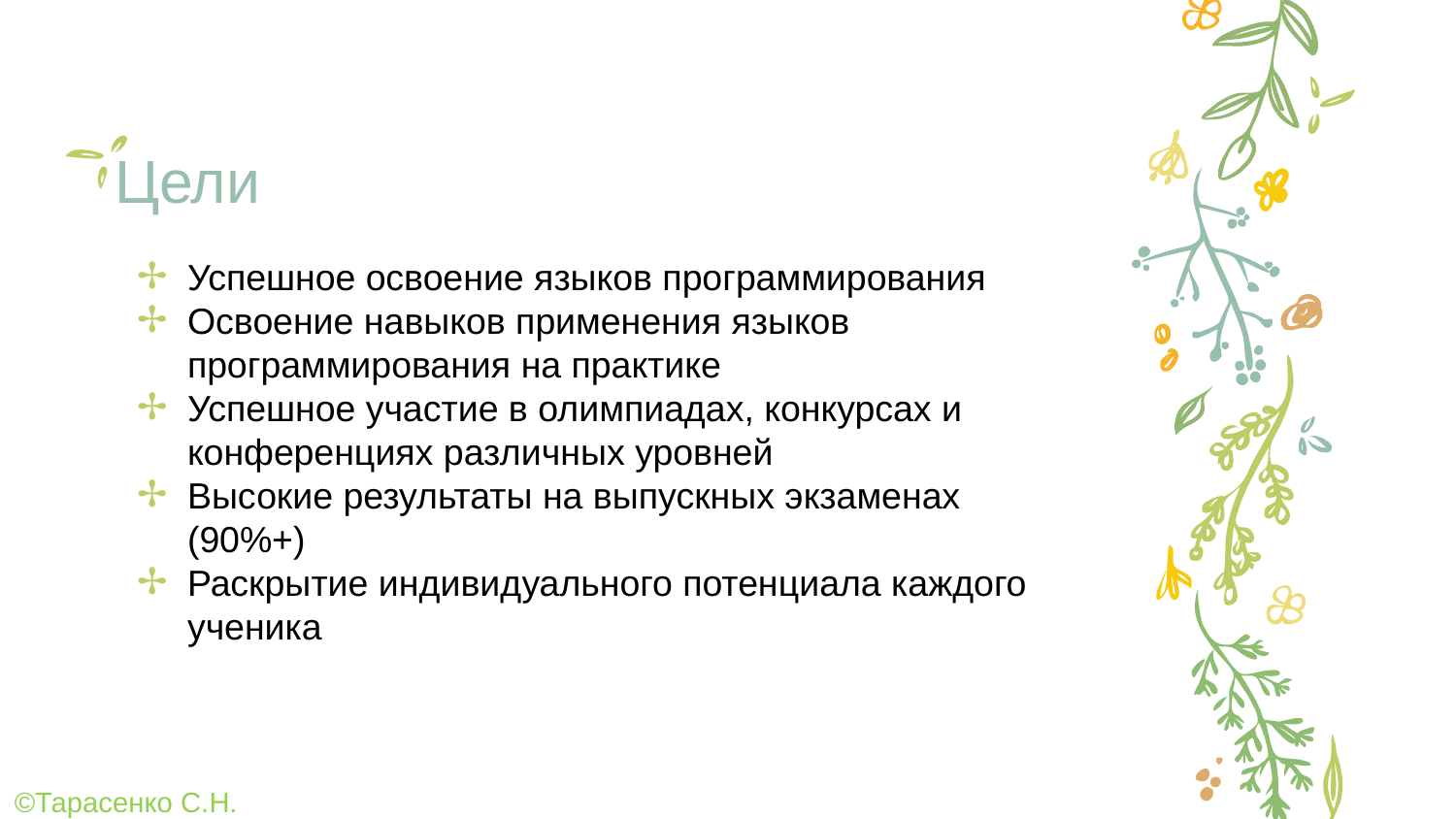

# Цели
Успешное освоение языков программирования
Освоение навыков применения языков программирования на практике
Успешное участие в олимпиадах, конкурсах и конференциях различных уровней
Высокие результаты на выпускных экзаменах (90%+)
Раскрытие индивидуального потенциала каждого ученика